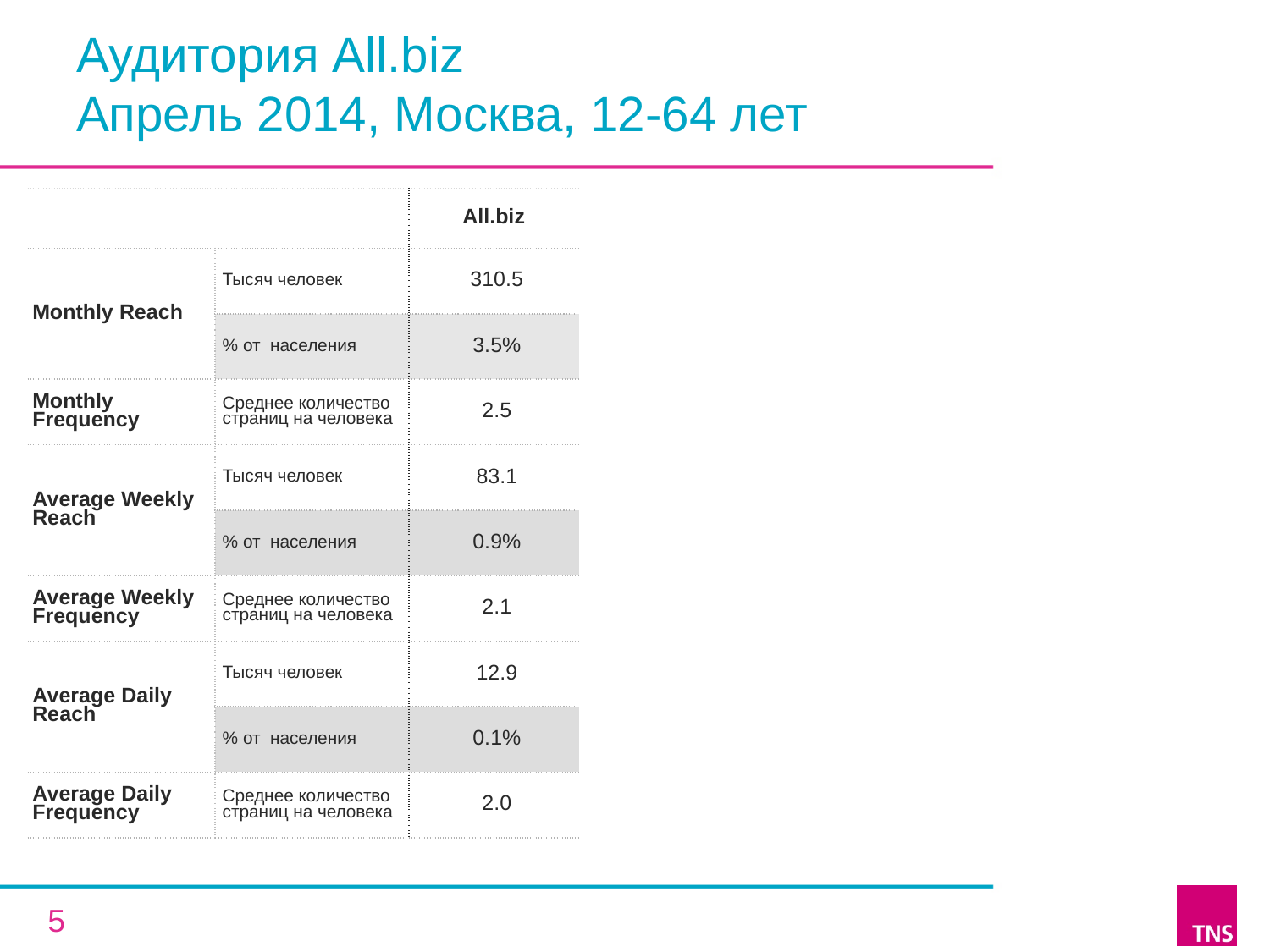

# Аудитория All.biz Апрель 2014, Москва, 12-64 лет
|  |  | All.biz |
| --- | --- | --- |
| Monthly Reach | Тысяч человек | 310.5 |
|  | % от населения | 3.5% |
| Monthly Frequency | Среднее количество страниц на человека | 2.5 |
| Average Weekly Reach | Тысяч человек | 83.1 |
|  | % от населения | 0.9% |
| Average Weekly Frequency | Среднее количество страниц на человека | 2.1 |
| Average Daily Reach | Тысяч человек | 12.9 |
|  | % от населения | 0.1% |
| Average Daily Frequency | Среднее количество страниц на человека | 2.0 |

5